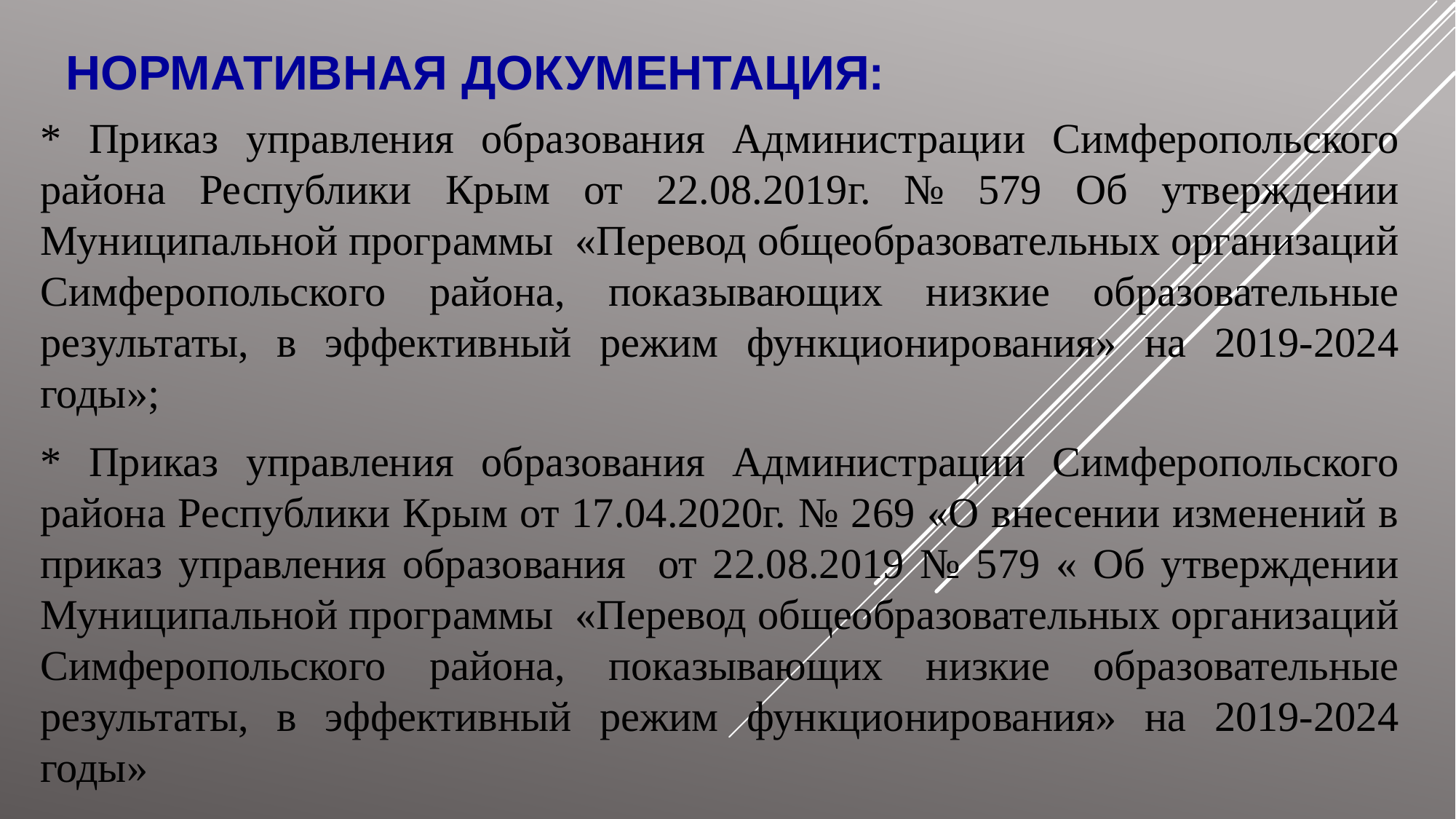

# Нормативная документация:
* Приказ управления образования Администрации Симферопольского района Республики Крым от 22.08.2019г. № 579 Об утверждении Муниципальной программы  «Перевод общеобразовательных организаций Симферопольского района, показывающих низкие образовательные результаты, в эффективный режим функционирования» на 2019-2024 годы»;
* Приказ управления образования Администрации Симферопольского района Республики Крым от 17.04.2020г. № 269 «О внесении изменений в приказ управления образования  от 22.08.2019 № 579 « Об утверждении Муниципальной программы  «Перевод общеобразовательных организаций Симферопольского района, показывающих низкие образовательные результаты, в эффективный режим функционирования» на 2019-2024 годы»